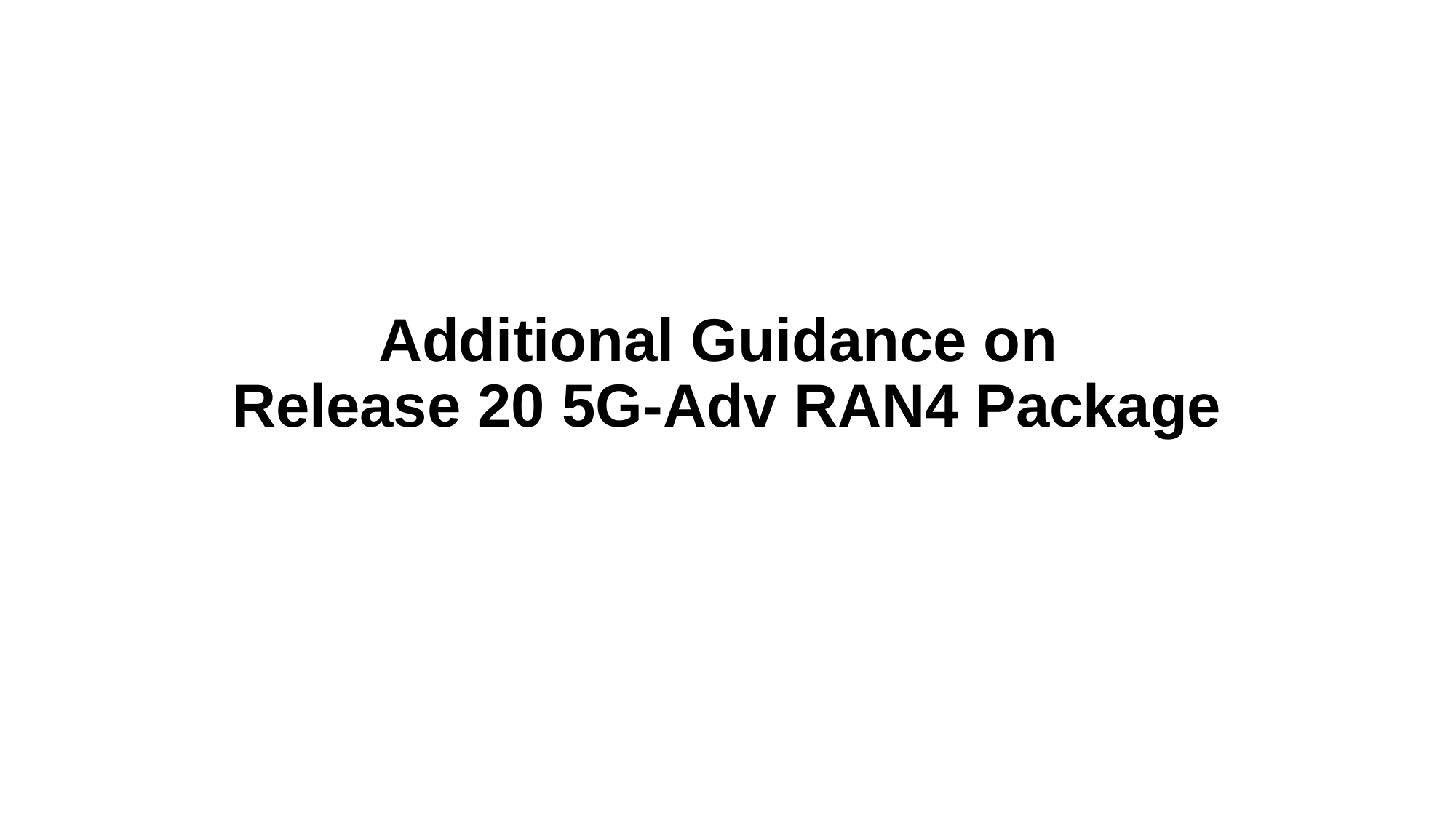

# Additional Guidance on Release 20 5G-Adv RAN4 Package